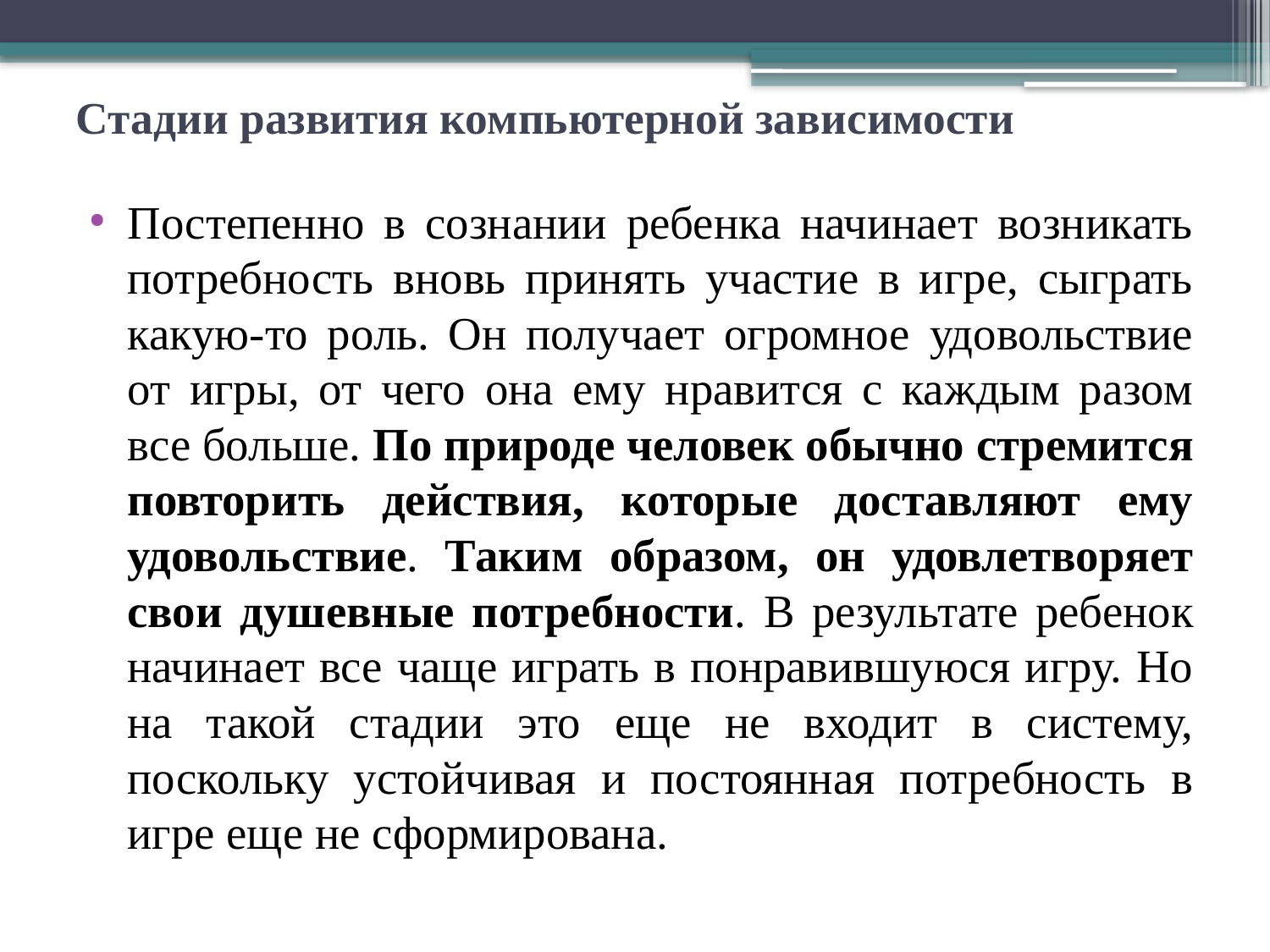

# Стадии развития компьютерной зависимости
Постепенно в сознании ребенка начинает возникать потребность вновь принять участие в игре, сыграть какую-то роль. Он получает огромное удовольствие от игры, от чего она ему нравится с каждым разом все больше. По природе человек обычно стремится повторить действия, которые доставляют ему удовольствие. Таким образом, он удовлетворяет свои душевные потребности. В результате ребенок начинает все чаще играть в понравившуюся игру. Но на такой стадии это еще не входит в систему, поскольку устойчивая и постоянная потребность в игре еще не сформирована.